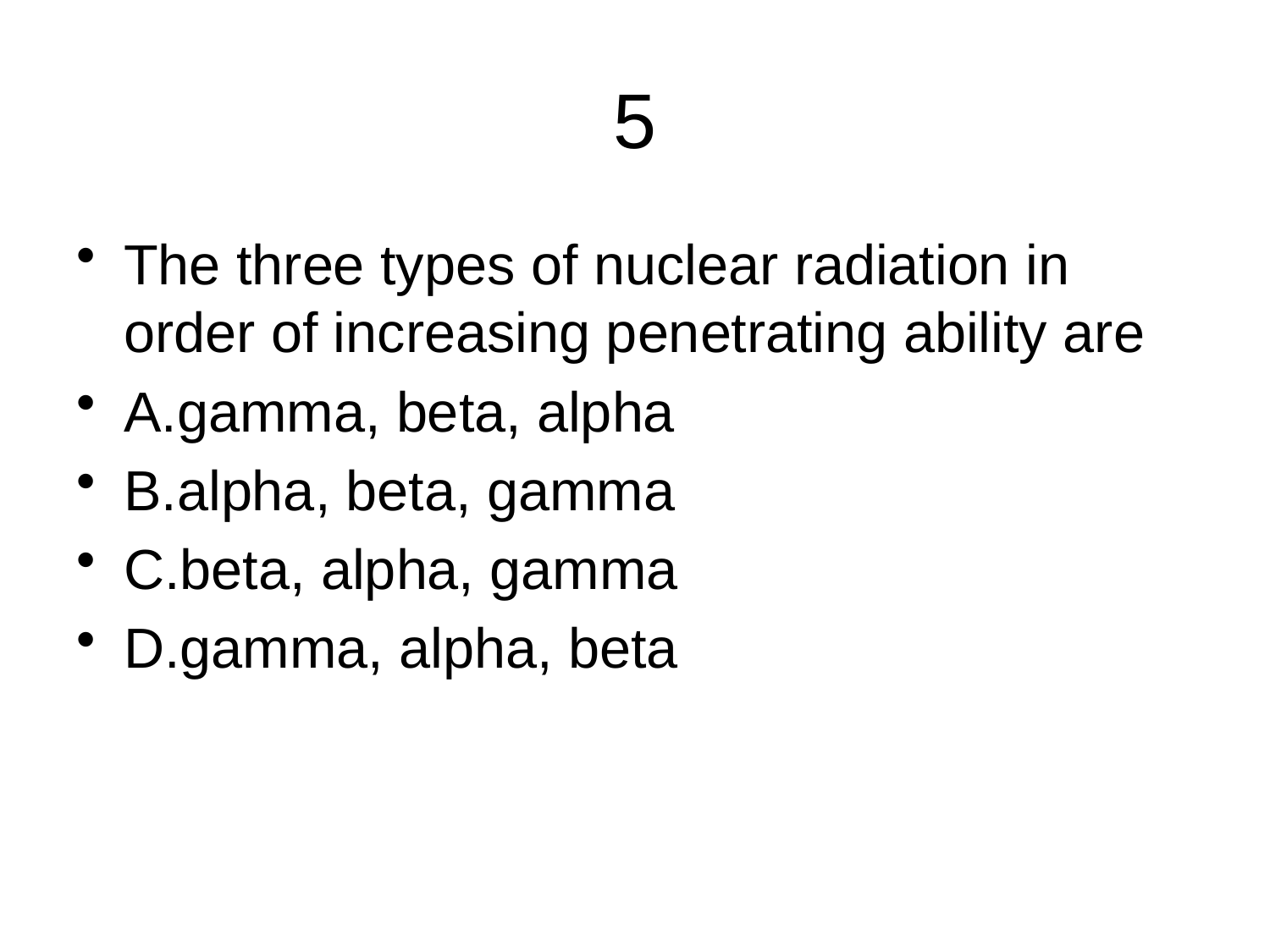

# 5
The three types of nuclear radiation in order of increasing penetrating ability are
A.gamma, beta, alpha
B.alpha, beta, gamma
C.beta, alpha, gamma
D.gamma, alpha, beta